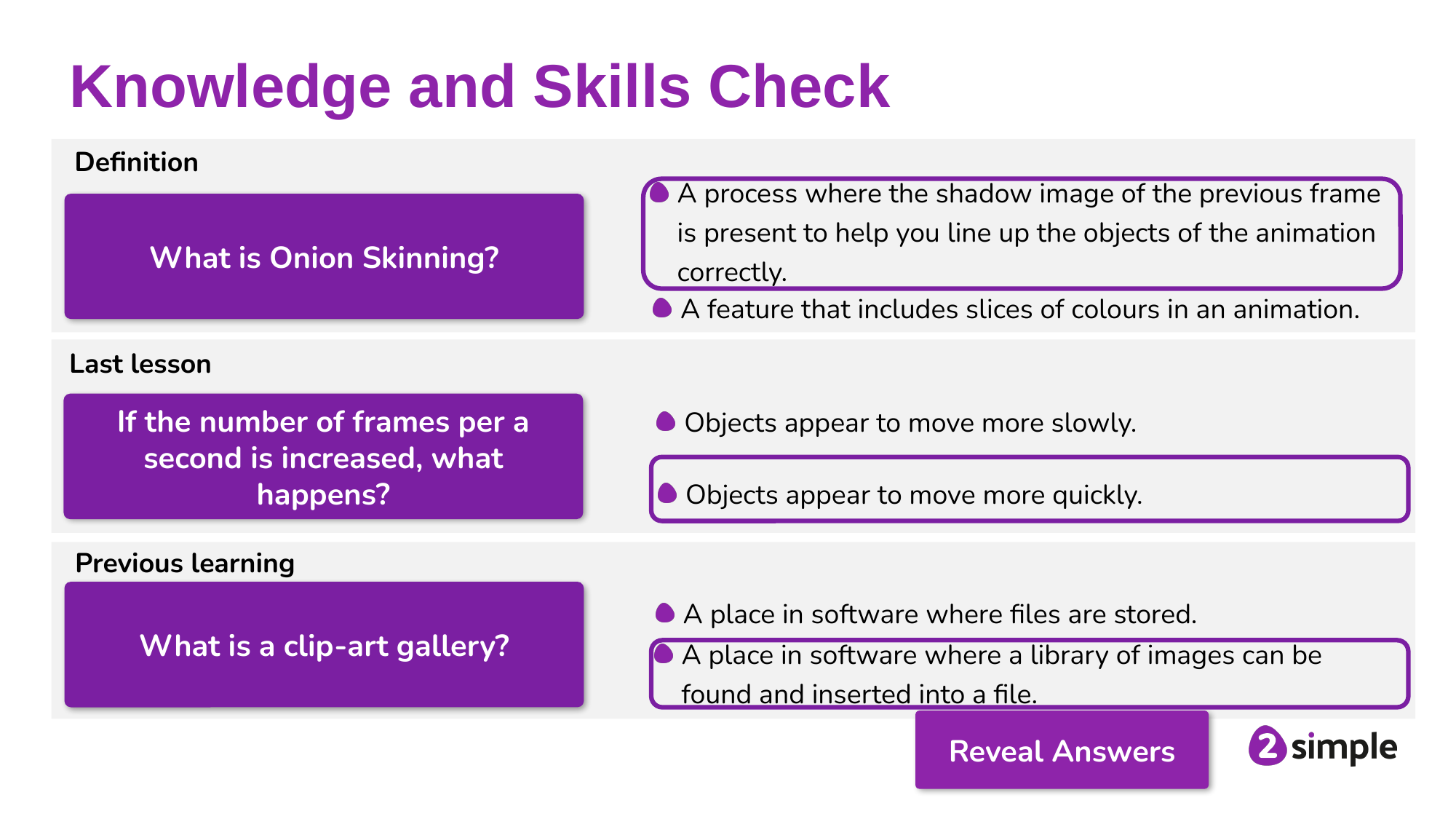

# Knowledge and Skills Check

Definition
A process where the shadow image of the previous frame is present to help you line up the objects of the animation correctly.

What is Onion Skinning?
A feature that includes slices of colours in an animation.

Last lesson
Objects appear to move more slowly.
If the number of frames per a second is increased, what happens?
Objects appear to move more quickly.

Previous learning

A place in software where files are stored.
What is a clip-art gallery?
A place in software where a library of images can be found and inserted into a file.

Reveal Answers